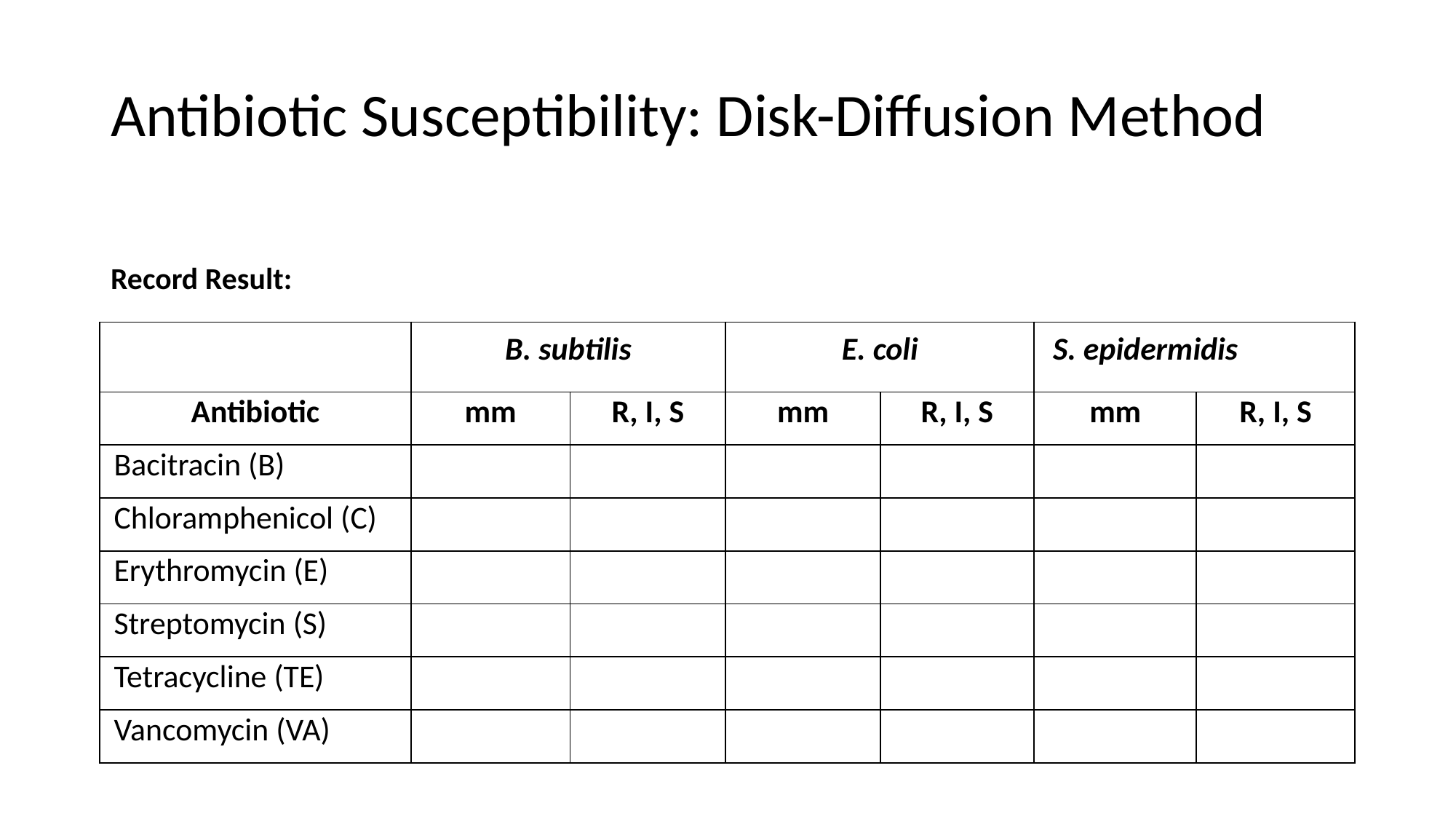

# Antibiotic Susceptibility: Disk-Diffusion Method
Record Result:
|  | B. subtilis |  | E. coli |  | S. epidermidis |  |
| --- | --- | --- | --- | --- | --- | --- |
| Antibiotic | mm | R, I, S | mm | R, I, S | mm | R, I, S |
| Bacitracin (B) |  |  |  |  |  |  |
| Chloramphenicol (C) |  |  |  |  |  |  |
| Erythromycin (E) |  |  |  |  |  |  |
| Streptomycin (S) |  |  |  |  |  |  |
| Tetracycline (TE) |  |  |  |  |  |  |
| Vancomycin (VA) |  |  |  |  |  |  |